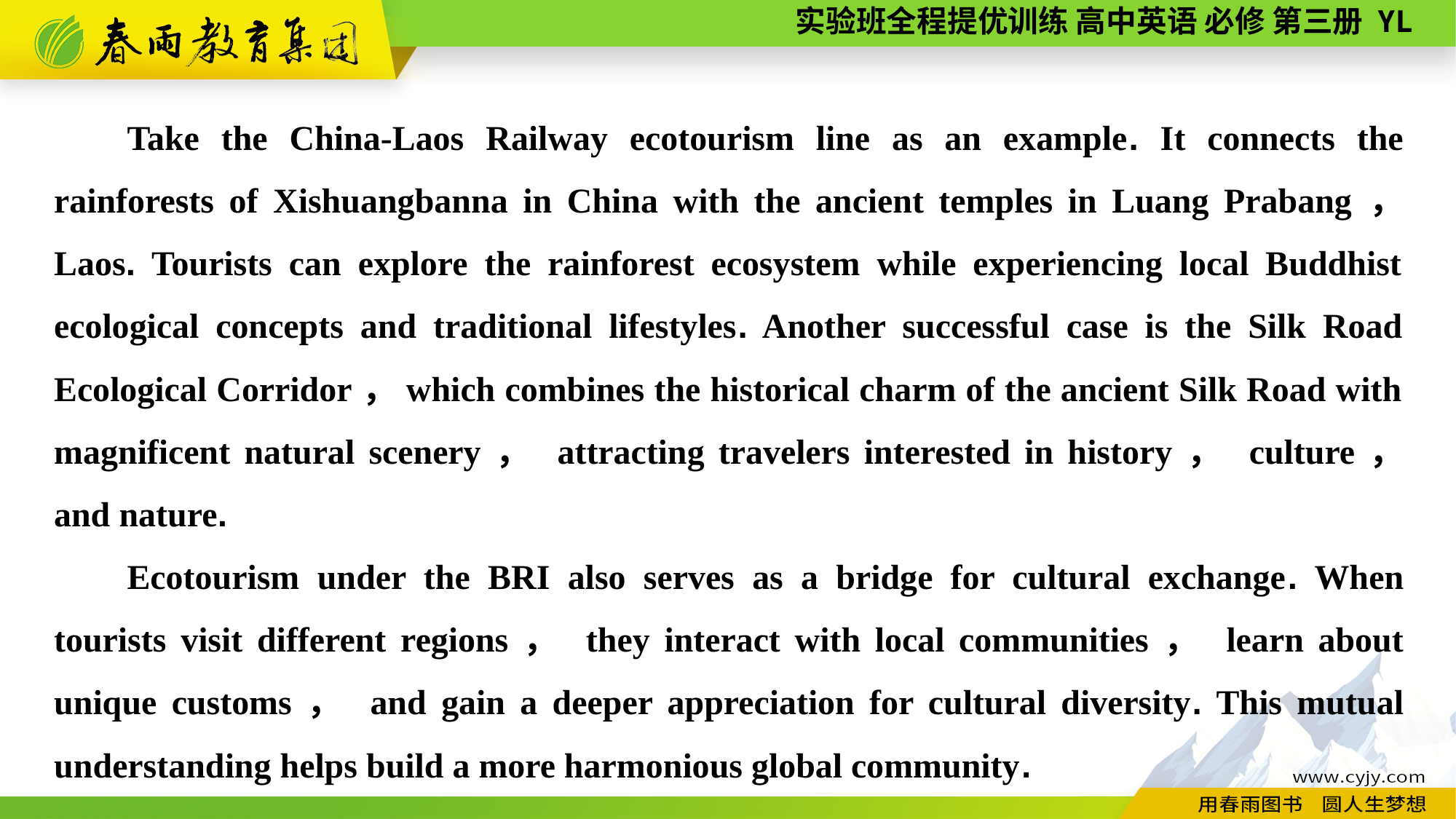

Take the China-Laos Railway ecotourism line as an example. It connects the rainforests of Xishuangbanna in China with the ancient temples in Luang Prabang， Laos. Tourists can explore the rainforest ecosystem while experiencing local Buddhist ecological concepts and traditional lifestyles. Another successful case is the Silk Road Ecological Corridor，which combines the historical charm of the ancient Silk Road with magnificent natural scenery， attracting travelers interested in history， culture， and nature.
Ecotourism under the BRI also serves as a bridge for cultural exchange. When tourists visit different regions， they interact with local communities， learn about unique customs， and gain a deeper appreciation for cultural diversity. This mutual understanding helps build a more harmonious global community.